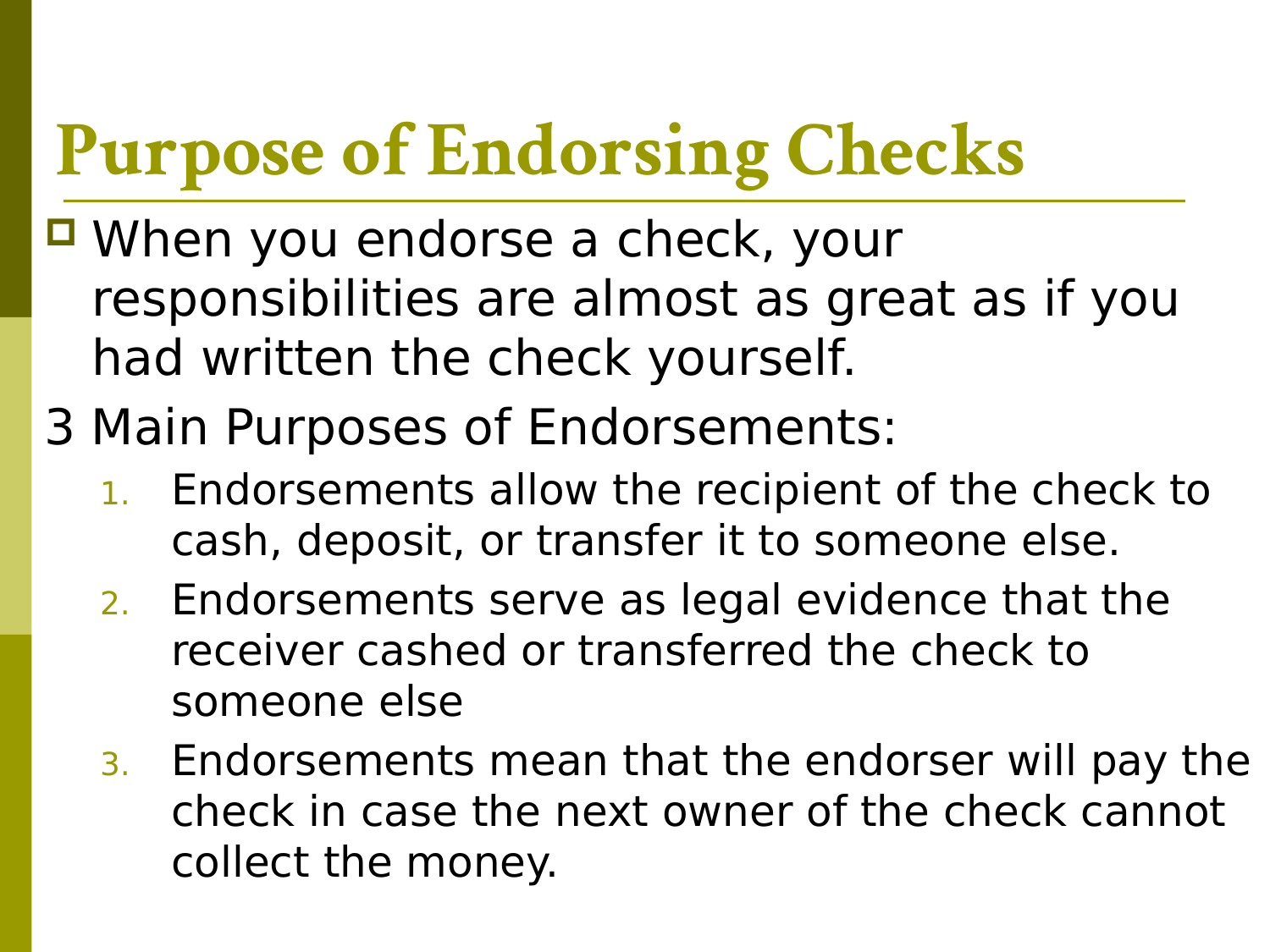

# Purpose of Endorsing Checks
When you endorse a check, your responsibilities are almost as great as if you had written the check yourself.
3 Main Purposes of Endorsements:
Endorsements allow the recipient of the check to cash, deposit, or transfer it to someone else.
Endorsements serve as legal evidence that the receiver cashed or transferred the check to someone else
Endorsements mean that the endorser will pay the check in case the next owner of the check cannot collect the money.